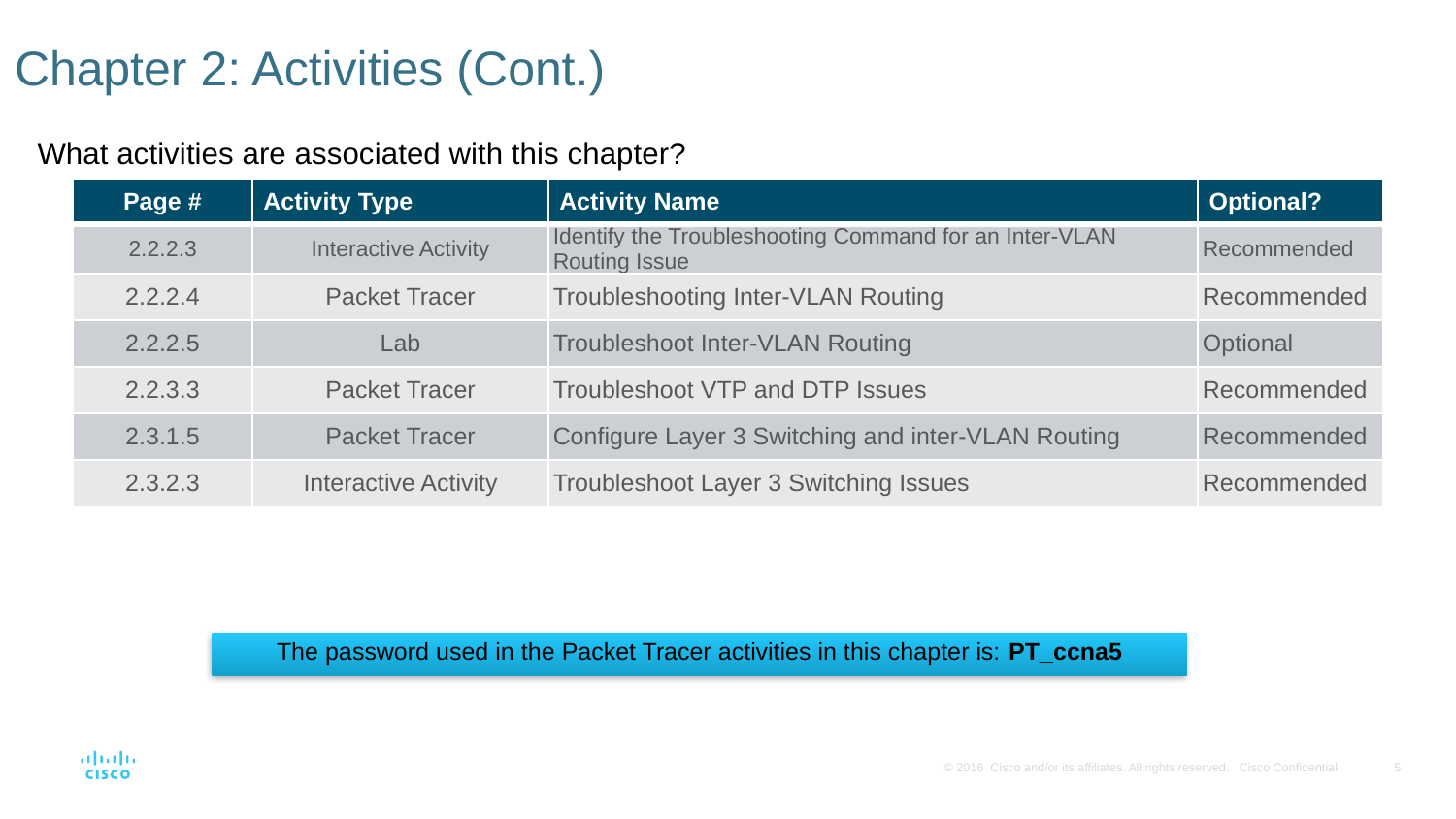

# Chapter 2: Activities (Cont.)
What activities are associated with this chapter?

| Page # | Activity Type | Activity Name | Optional? |
| --- | --- | --- | --- |
| 2.2.2.3 | Interactive Activity | Identify the Troubleshooting Command for an Inter-VLAN Routing Issue | Recommended |
| 2.2.2.4 | Packet Tracer | Troubleshooting Inter-VLAN Routing | Recommended |
| 2.2.2.5 | Lab | Troubleshoot Inter-VLAN Routing | Optional |
| 2.2.3.3 | Packet Tracer | Troubleshoot VTP and DTP Issues | Recommended |
| 2.3.1.5 | Packet Tracer | Configure Layer 3 Switching and inter-VLAN Routing | Recommended |
| 2.3.2.3 | Interactive Activity | Troubleshoot Layer 3 Switching Issues | Recommended |
The password used in the Packet Tracer activities in this chapter is: PT_ccna5